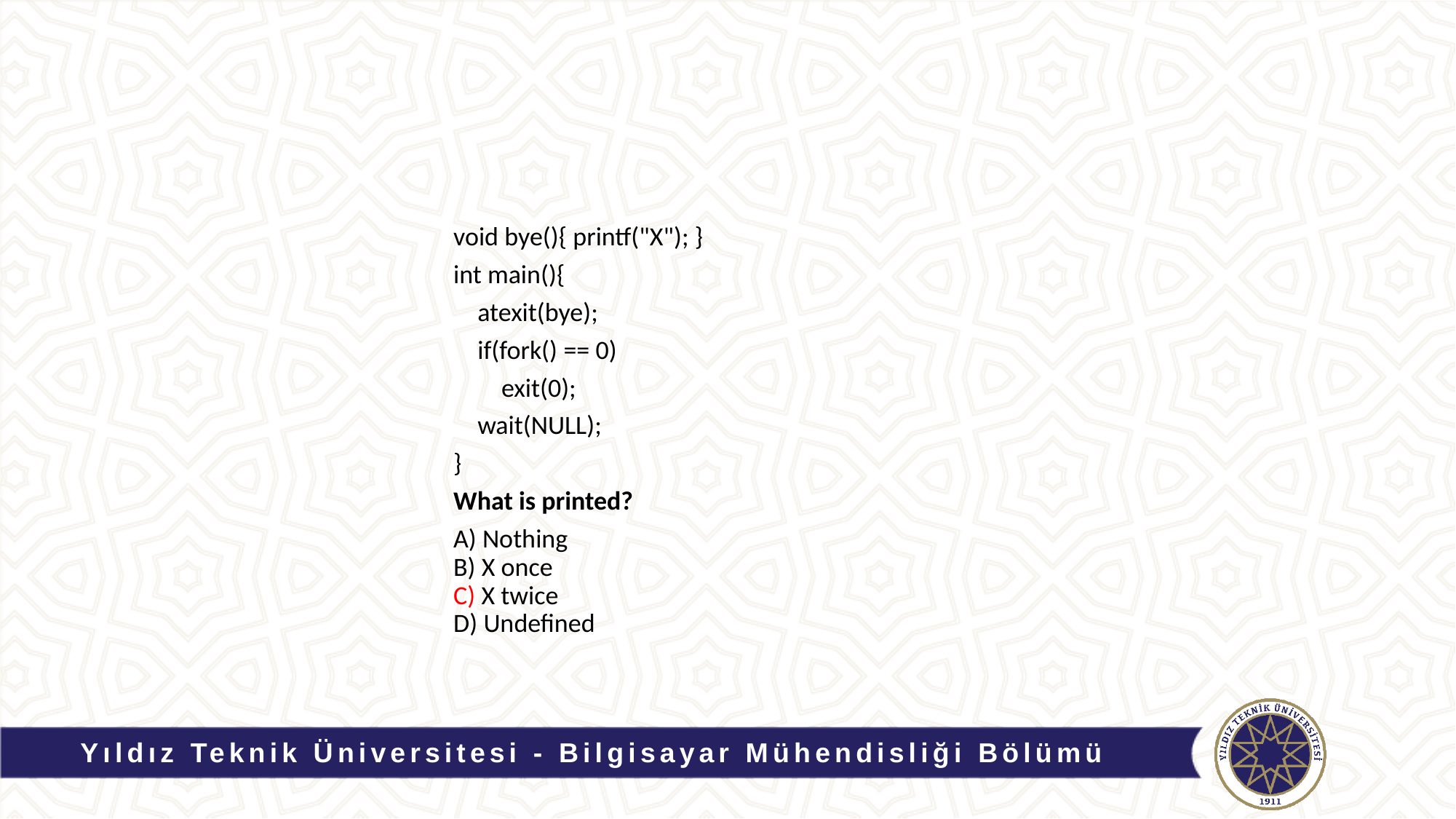

void bye(){ printf("X"); }
int main(){
    atexit(bye);
    if(fork() == 0)
        exit(0);
    wait(NULL);
}
What is printed?
A) Nothing
B) X once
C) X twice
D) Undefined
Yıldız Teknik Üniversitesi - Bilgisayar Mühendisliği Bölümü